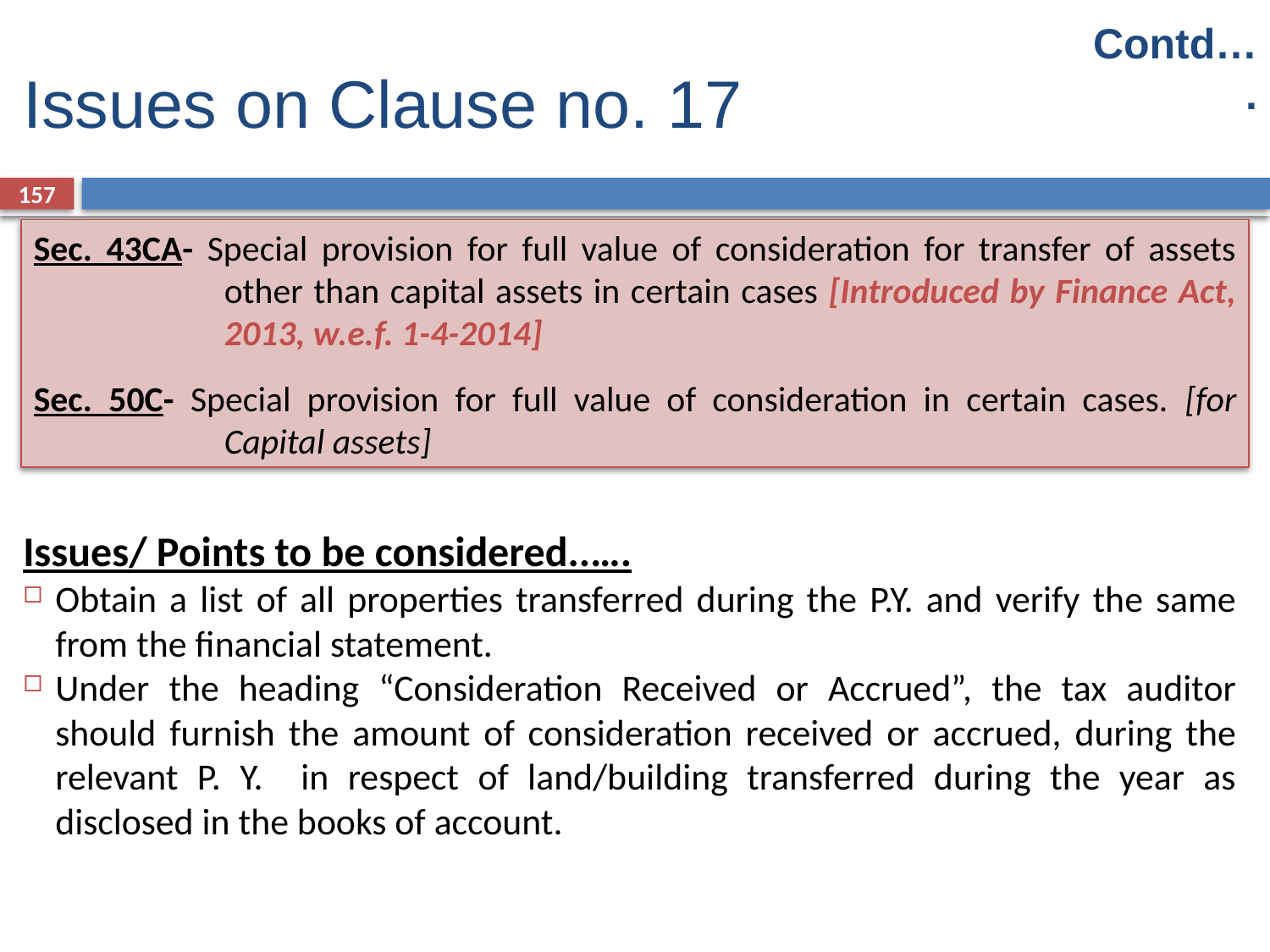

# Issues on Clause no. 17
Contd….
157
Sec. 43CA- Special provision for full value of consideration for transfer of assets other than capital assets in certain cases [Introduced by Finance Act, 2013, w.e.f. 1-4-2014]

Sec. 50C- Special provision for full value of consideration in certain cases. [for Capital assets]
Issues/ Points to be considered..….
Obtain a list of all properties transferred during the P.Y. and verify the same from the financial statement.
Under the heading “Consideration Received or Accrued”, the tax auditor should furnish the amount of consideration received or accrued, during the relevant P. Y.  in respect of land/building transferred during the year as disclosed in the books of account.